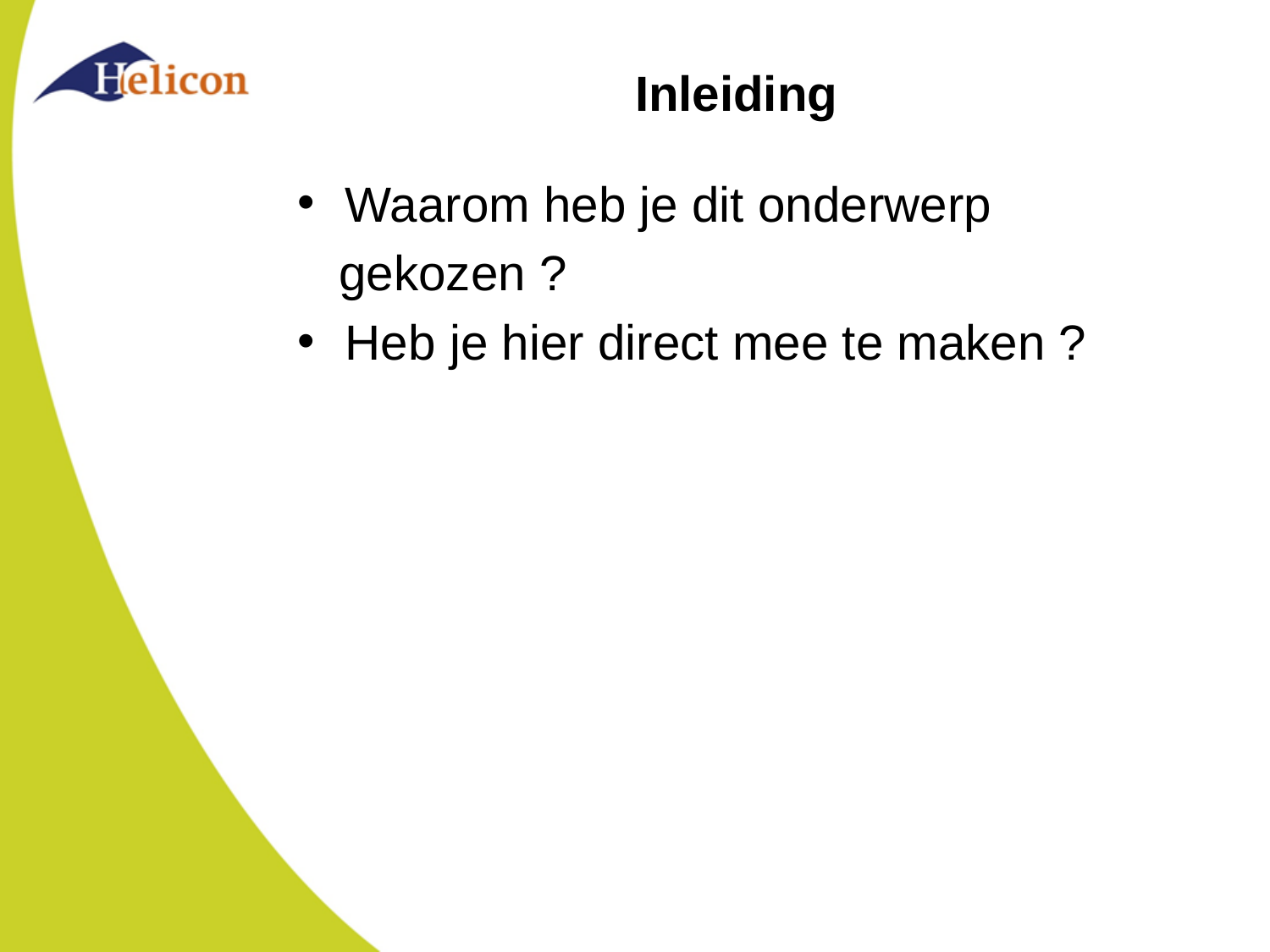

# Inleiding
Waarom heb je dit onderwerp
   gekozen ?
Heb je hier direct mee te maken ?